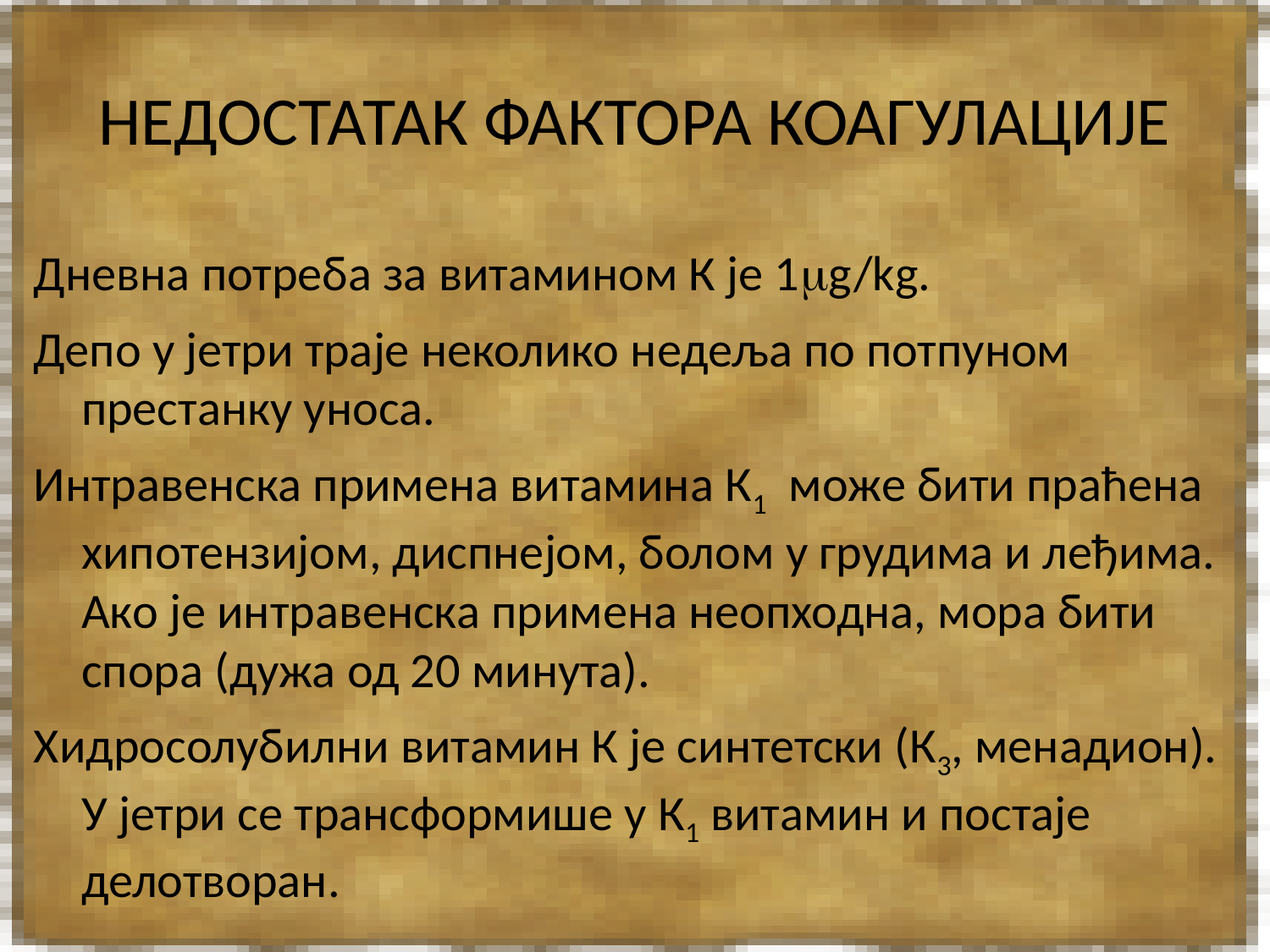

# НЕДОСТАТАК ФАКТОРА КОАГУЛАЦИЈЕ

Дневна потреба за витамином К је 1μg/kg.

Депо у јетри траје неколико недеља по потпуном престанку уноса.

Интравенска примена витамина К1  може бити праћена хипотензијом, диспнејом, болом у грудима и леђима. Ако је интравенска примена неопходна, мора бити спора (дужа од 20 минута).

Хидросолубилни витамин К је синтетски (К3, менадион). У јетри се трансформише у К1 витамин и постаје делотворан.